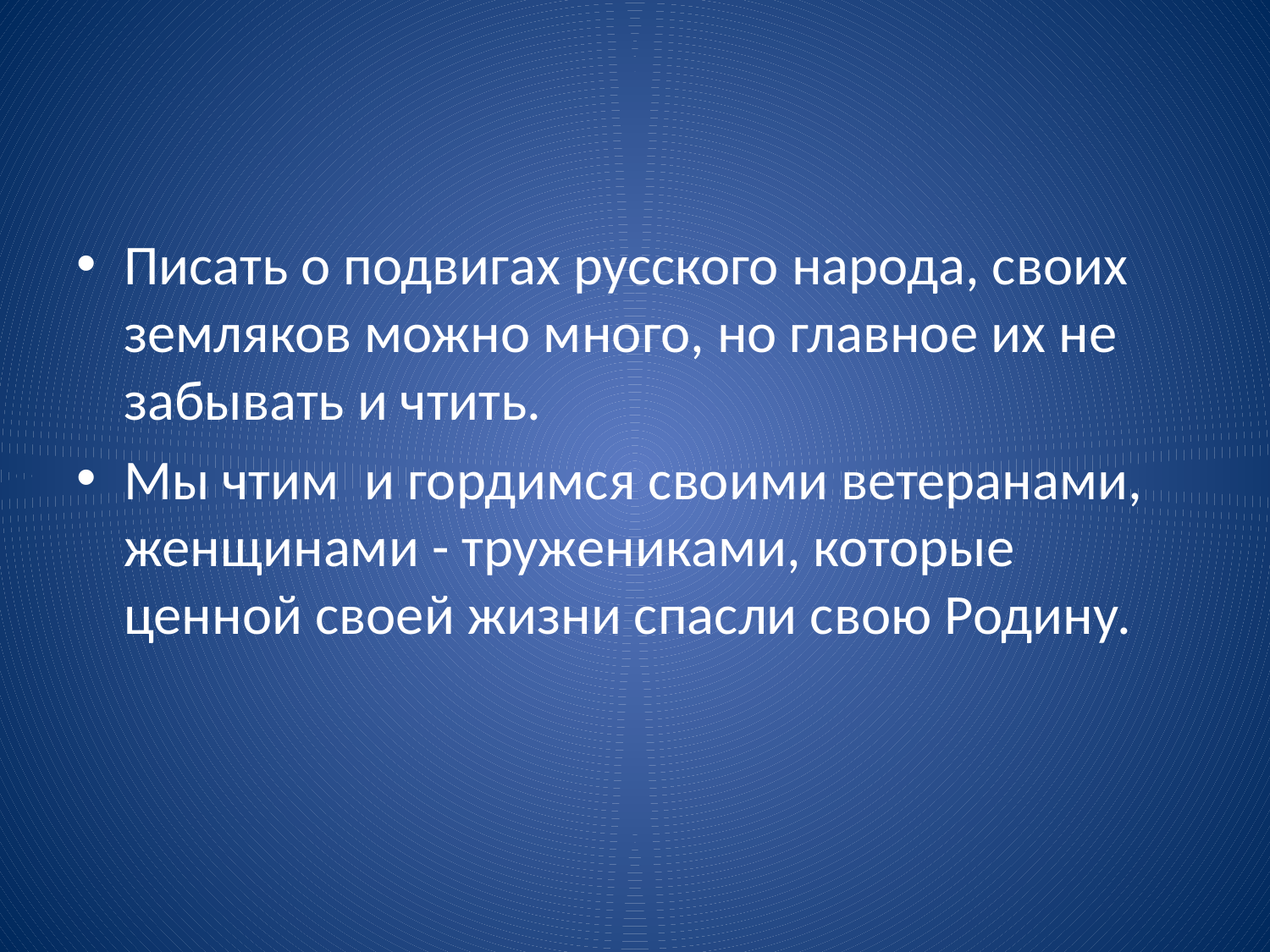

#
Писать о подвигах русского народа, своих земляков можно много, но главное их не забывать и чтить.
Мы чтим  и гордимся своими ветеранами,  женщинами - тружениками, которые ценной своей жизни спасли свою Родину.